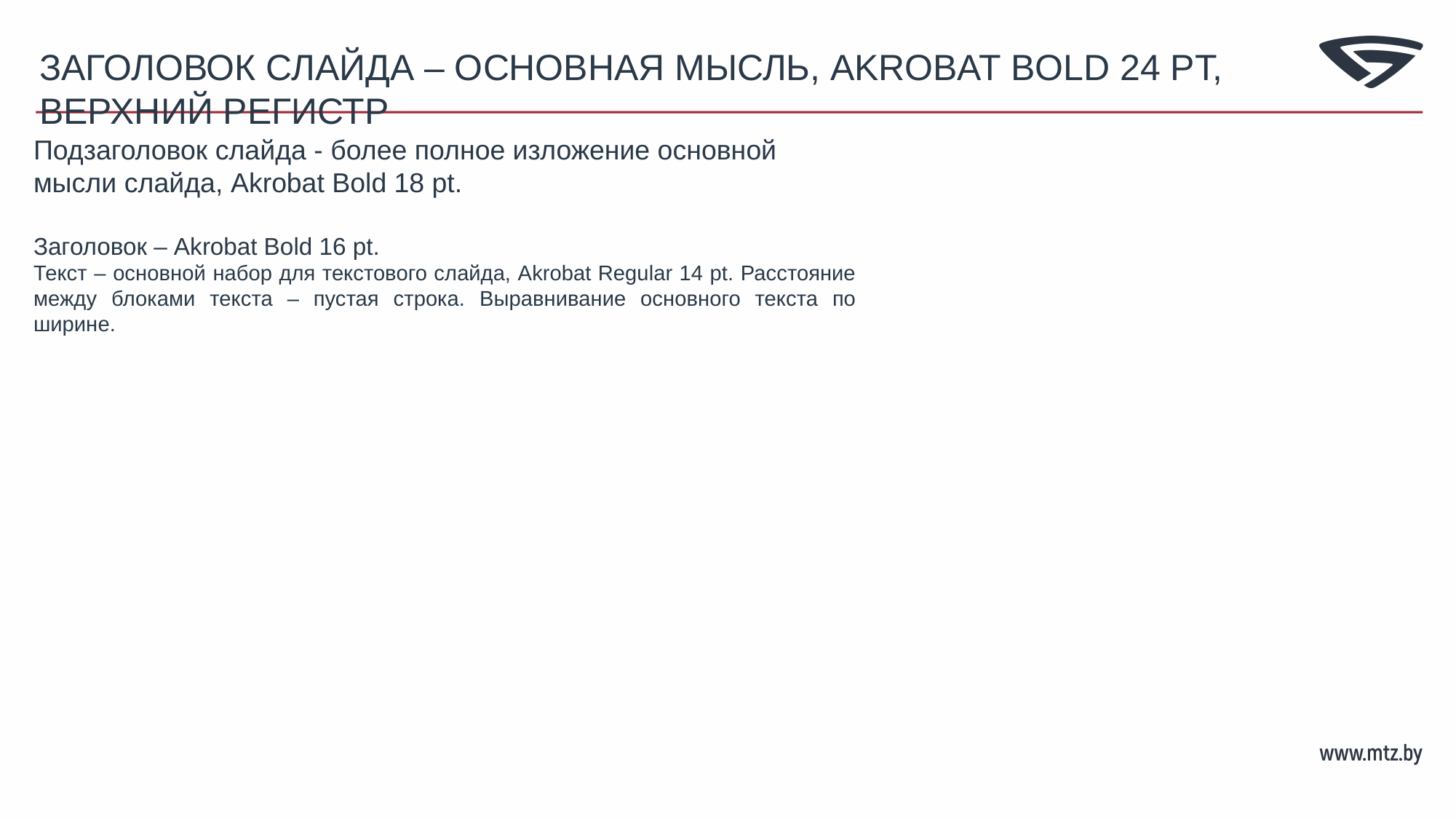

ЗАГОЛОВОК СЛАЙДА – ОСНОВНАЯ МЫСЛЬ, AKROBAT BOLD 24 PT, ВЕРХНИЙ РЕГИСТР
Подзаголовок слайда - более полное изложение основной мысли слайда, Akrobat Bold 18 pt.

Заголовок – Akrobat Bold 16 pt.
Текст – основной набор для текстового слайда, Akrobat Regular 14 pt. Расстояние между блоками текста – пустая строка. Выравнивание основного текста по ширине.